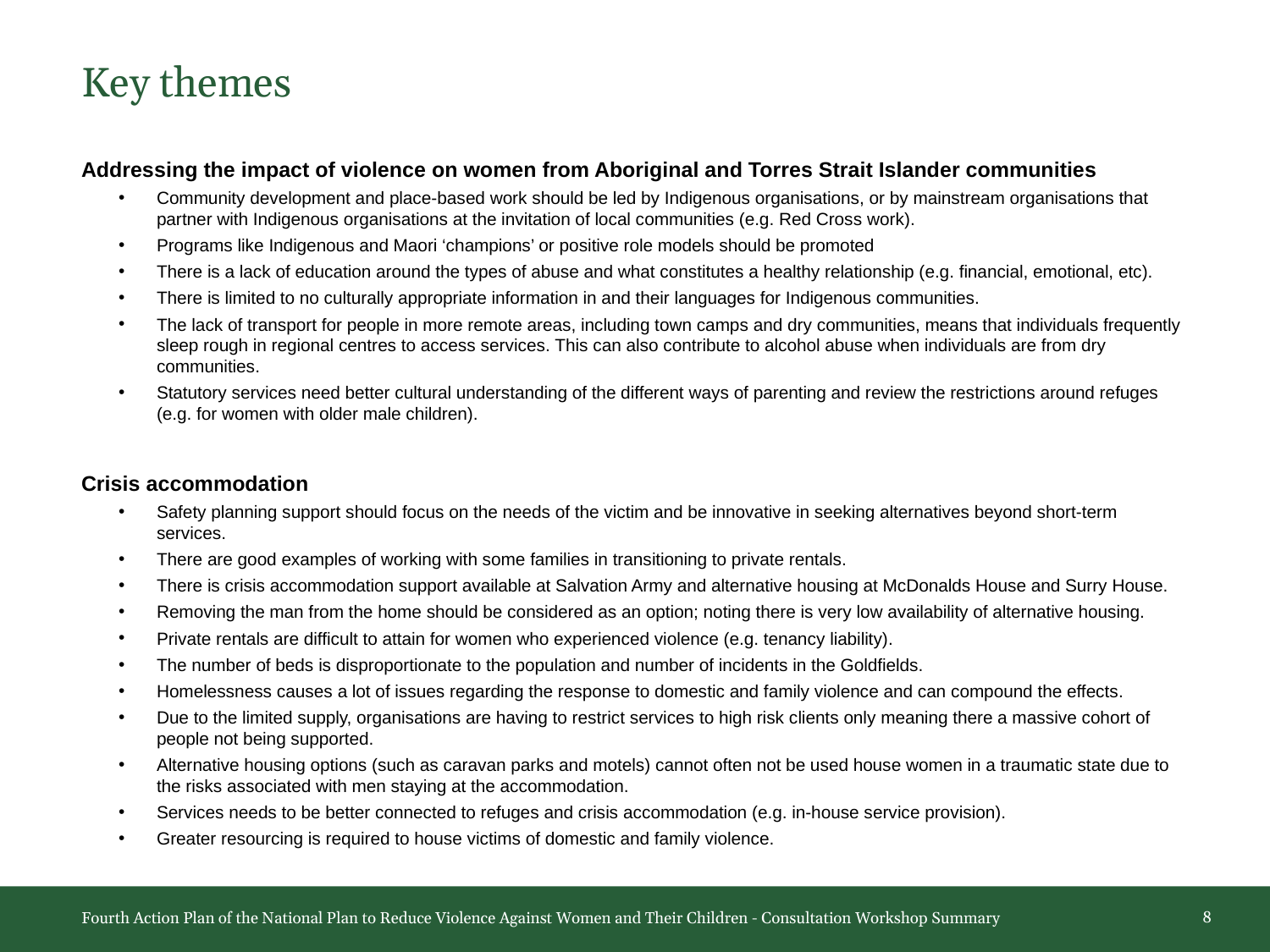

# Key themes
Addressing the impact of violence on women from Aboriginal and Torres Strait Islander communities
Community development and place-based work should be led by Indigenous organisations, or by mainstream organisations that partner with Indigenous organisations at the invitation of local communities (e.g. Red Cross work).
Programs like Indigenous and Maori ‘champions’ or positive role models should be promoted
There is a lack of education around the types of abuse and what constitutes a healthy relationship (e.g. financial, emotional, etc).
There is limited to no culturally appropriate information in and their languages for Indigenous communities.
The lack of transport for people in more remote areas, including town camps and dry communities, means that individuals frequently sleep rough in regional centres to access services. This can also contribute to alcohol abuse when individuals are from dry communities.
Statutory services need better cultural understanding of the different ways of parenting and review the restrictions around refuges (e.g. for women with older male children).

Crisis accommodation
Safety planning support should focus on the needs of the victim and be innovative in seeking alternatives beyond short-term services.
There are good examples of working with some families in transitioning to private rentals.
There is crisis accommodation support available at Salvation Army and alternative housing at McDonalds House and Surry House.
Removing the man from the home should be considered as an option; noting there is very low availability of alternative housing.
Private rentals are difficult to attain for women who experienced violence (e.g. tenancy liability).
The number of beds is disproportionate to the population and number of incidents in the Goldfields.
Homelessness causes a lot of issues regarding the response to domestic and family violence and can compound the effects.
Due to the limited supply, organisations are having to restrict services to high risk clients only meaning there a massive cohort of people not being supported.
Alternative housing options (such as caravan parks and motels) cannot often not be used house women in a traumatic state due to the risks associated with men staying at the accommodation.
Services needs to be better connected to refuges and crisis accommodation (e.g. in-house service provision).
Greater resourcing is required to house victims of domestic and family violence.
Fourth Action Plan of the National Plan to Reduce Violence Against Women and Their Children - Consultation Workshop Summary
8